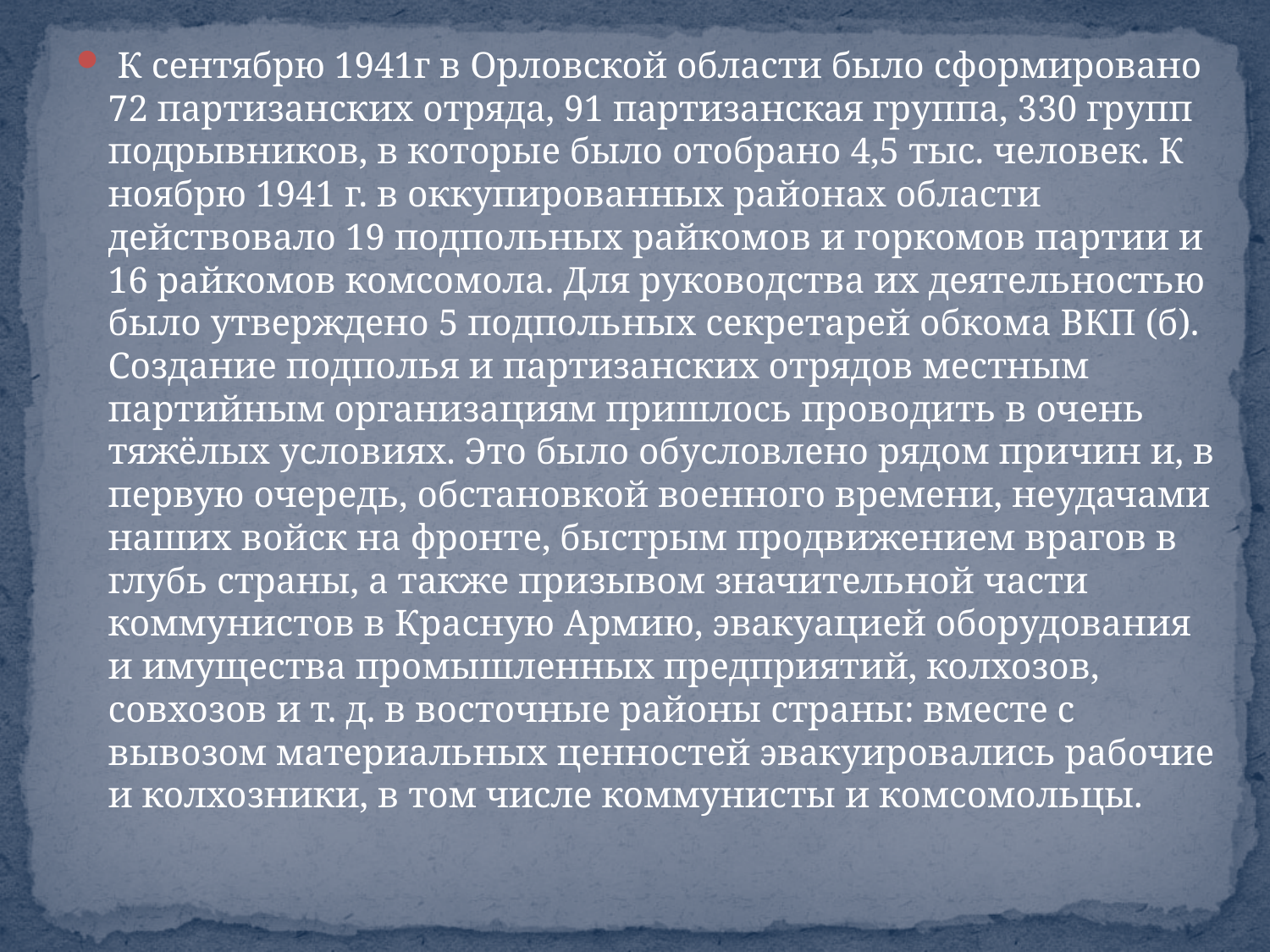

#
 К сентябрю 1941г в Орловской области было сформировано 72 партизанских отряда, 91 партизанская группа, 330 групп подрывников, в которые было отобрано 4,5 тыс. человек. К ноябрю 1941 г. в оккупированных районах области действовало 19 подпольных райкомов и горкомов партии и 16 райкомов комсомола. Для руководства их деятельностью было утверждено 5 подпольных секретарей обкома ВКП (б). Создание подполья и партизанских отрядов местным партийным организациям пришлось проводить в очень тяжёлых условиях. Это было обусловлено рядом причин и, в первую очередь, обстановкой военного времени, неудачами наших войск на фронте, быстрым продвижением врагов в глубь страны, а также призывом значительной части коммунистов в Красную Армию, эвакуацией оборудования и имущества промышленных предприятий, колхозов, совхозов и т. д. в восточные районы страны: вместе с вывозом материальных ценностей эвакуировались рабочие и колхозники, в том числе коммунисты и комсомольцы.